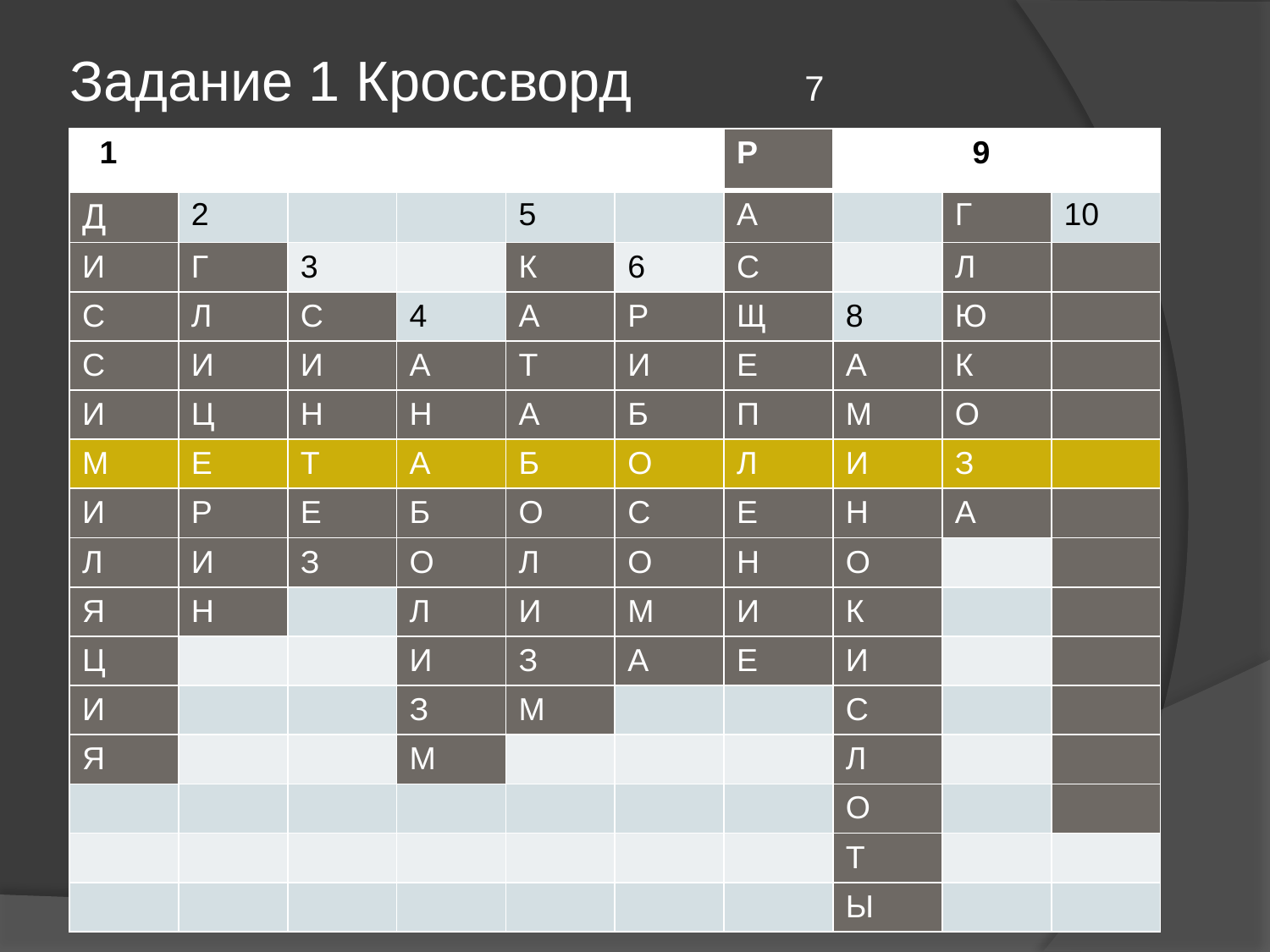

# Задание 1 Кроссворд           7
| 11 |  |  |  |  |  | Р |  | 99 |  |
| --- | --- | --- | --- | --- | --- | --- | --- | --- | --- |
| Д | 2 |  |  | 5 |  | А |  | Г | 10 |
| И | Г | 3 |  | К | 6 | С |  | Л |  |
| С | Л | С | 4 | А | Р | Щ | 8 | Ю |  |
| С | И | И | А | Т | И | Е | А | К |  |
| И | Ц | Н | Н | А | Б | П | М | О |  |
| М | Е | Т | А | Б | О | Л | И | З |  |
| И | Р | Е | Б | О | С | Е | Н | А |  |
| Л | И | З | О | Л | О | Н | О |  |  |
| Я | Н |  | Л | И | М | И | К |  |  |
| Ц |  |  | И | З | А | Е | И |  |  |
| И |  |  | З | М |  |  | С |  |  |
| Я |  |  | М |  |  |  | Л |  |  |
|  |  |  |  |  |  |  | О |  |  |
|  |  |  |  |  |  |  | Т |  |  |
|  |  |  |  |  |  |  | Ы |  |  |